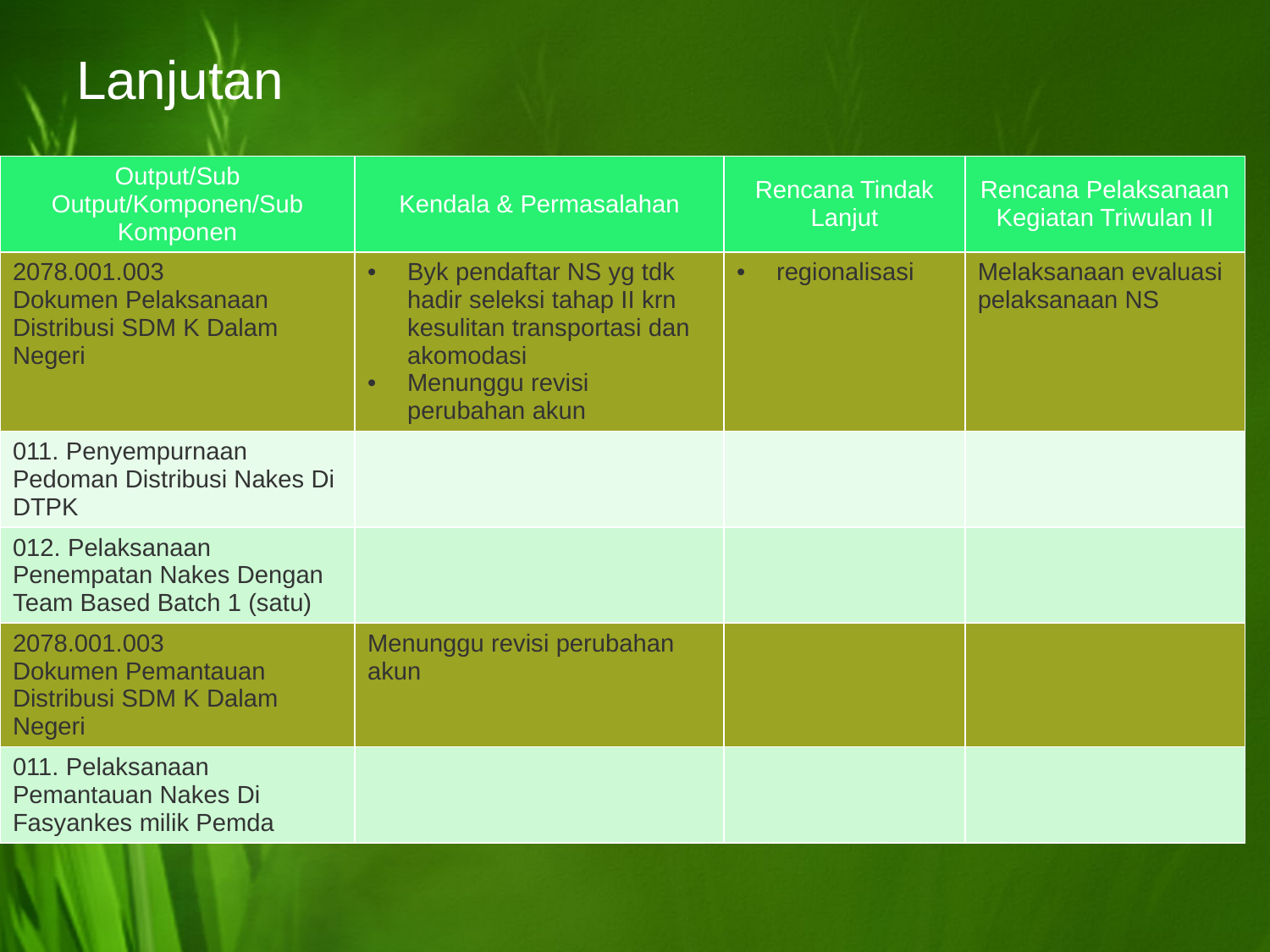

# Lanjutan
| Output/Sub Output/Komponen/Sub Komponen | Kendala & Permasalahan | Rencana Tindak Lanjut | Rencana Pelaksanaan Kegiatan Triwulan II |
| --- | --- | --- | --- |
| 2078.001.003 Dokumen Pelaksanaan Distribusi SDM K Dalam Negeri | Byk pendaftar NS yg tdk hadir seleksi tahap II krn kesulitan transportasi dan akomodasi Menunggu revisi perubahan akun | regionalisasi | Melaksanaan evaluasi pelaksanaan NS |
| 011. Penyempurnaan Pedoman Distribusi Nakes Di DTPK |  |  |  |
| 012. Pelaksanaan Penempatan Nakes Dengan Team Based Batch 1 (satu) |  |  |  |
| 2078.001.003 Dokumen Pemantauan Distribusi SDM K Dalam Negeri | Menunggu revisi perubahan akun |  |  |
| 011. Pelaksanaan Pemantauan Nakes Di Fasyankes milik Pemda |  |  |  |